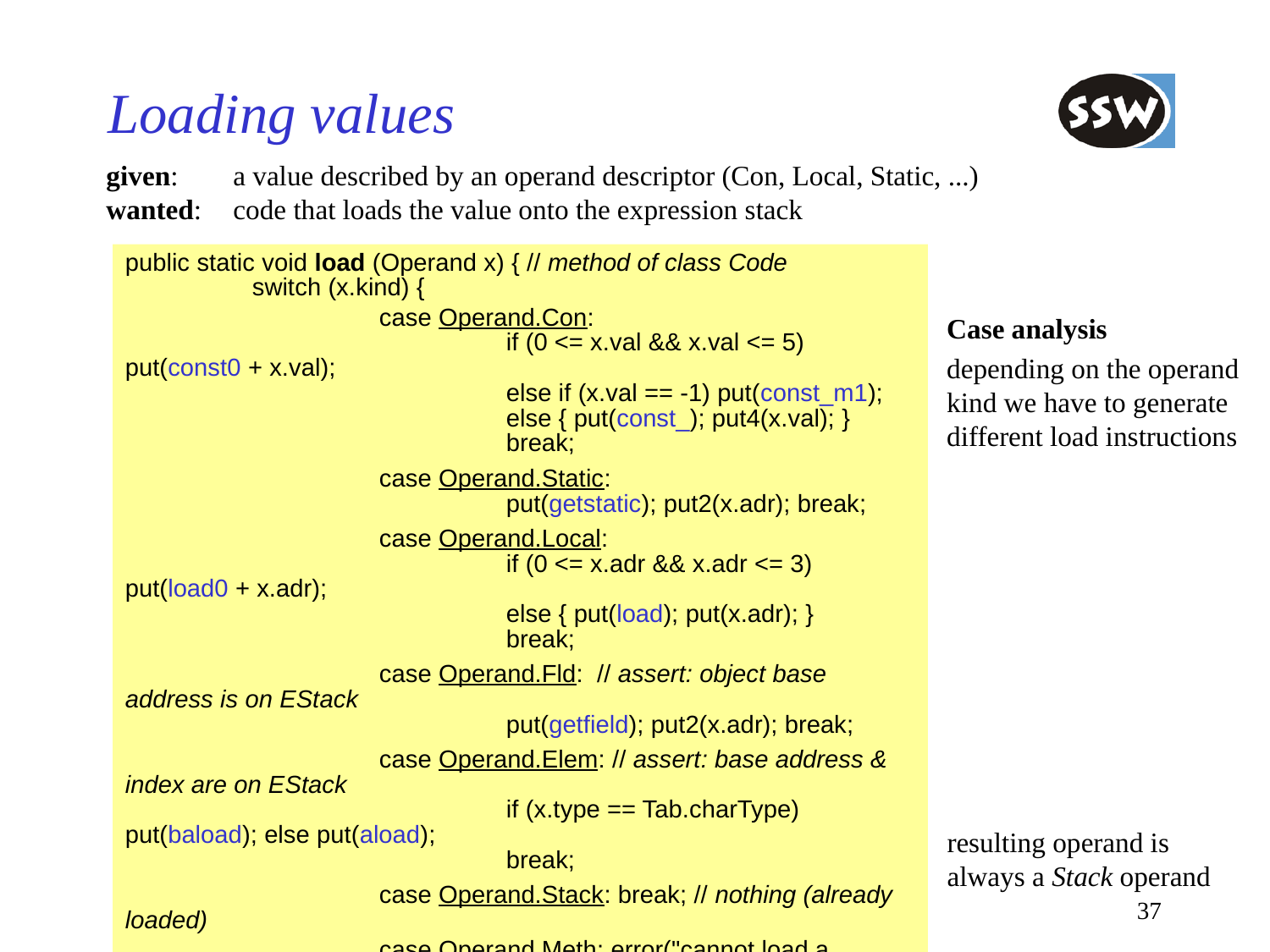

# Loading values
given:	a value described by an operand descriptor (Con, Local, Static, ...)
wanted:	code that loads the value onto the expression stack
public static void load (Operand x) { // method of class Code
	switch (x.kind) {
		case Operand.Con:
			if (0 <= x.val && x.val <= 5) put(const0 + x.val);
			else if (x.val == -1) put(const_m1);
			else { put(const_); put4(x.val); }
			break;
		case Operand.Static:
			put(getstatic); put2(x.adr); break;
		case Operand.Local:
			if (0 <= x.adr && x.adr <= 3) put(load0 + x.adr);
			else { put(load); put(x.adr); }
			break;
		case Operand.Fld:  // assert: object base address is on EStack
			put(getfield); put2(x.adr); break;
		case Operand.Elem: // assert: base address & index are on EStack
			if (x.type == Tab.charType) put(baload); else put(aload);
			break;
		case Operand.Stack: break; // nothing (already loaded)
		case Operand.Meth: error("cannot load a method");
	}
	x.kind = Operand.Stack;
}
Case analysis
depending on the operand
kind we have to generate
different load instructions
resulting operand is
always a Stack operand
37